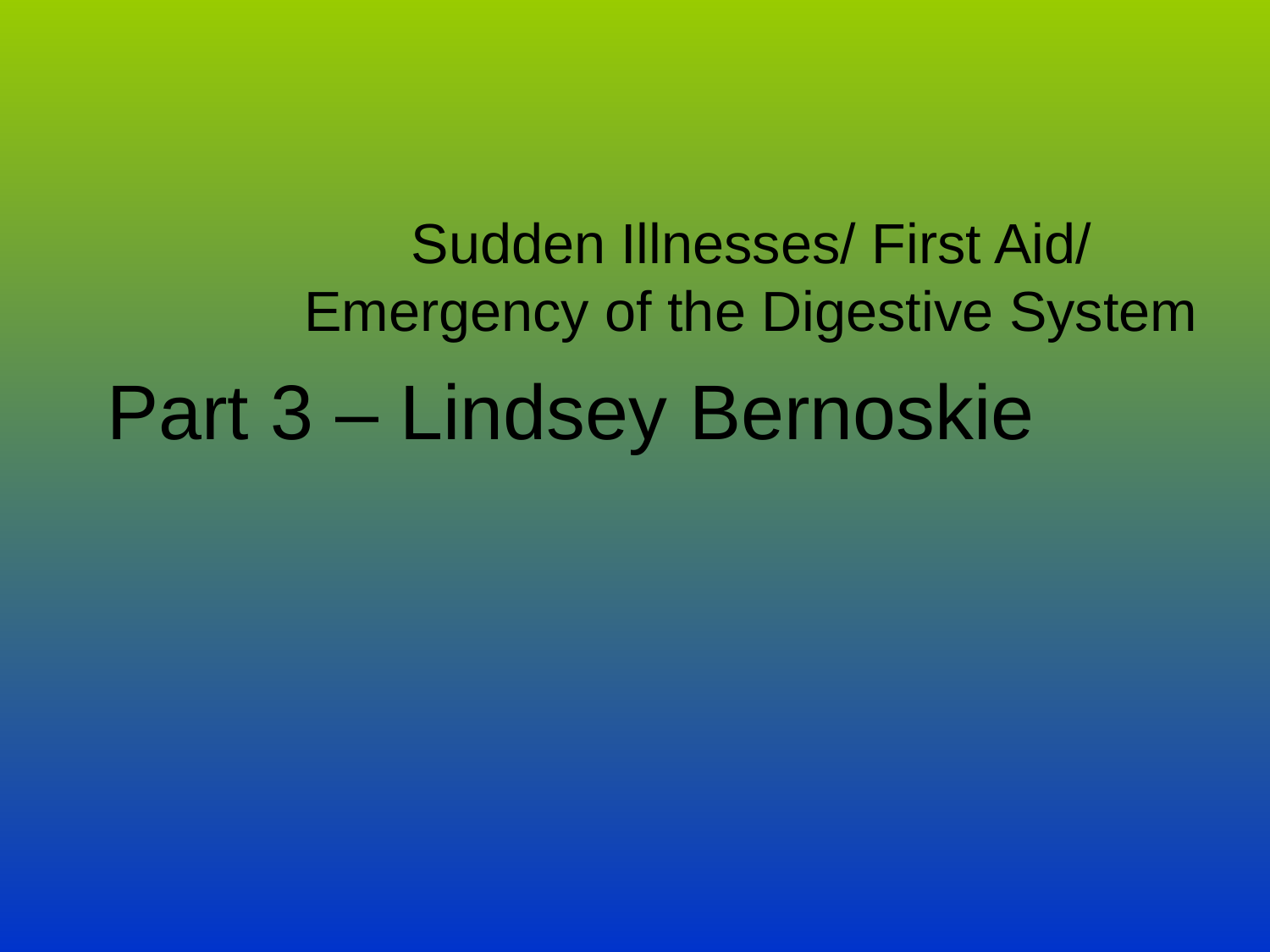

Sudden Illnesses/ First Aid/ Emergency of the Digestive System
# Part 3 – Lindsey Bernoskie